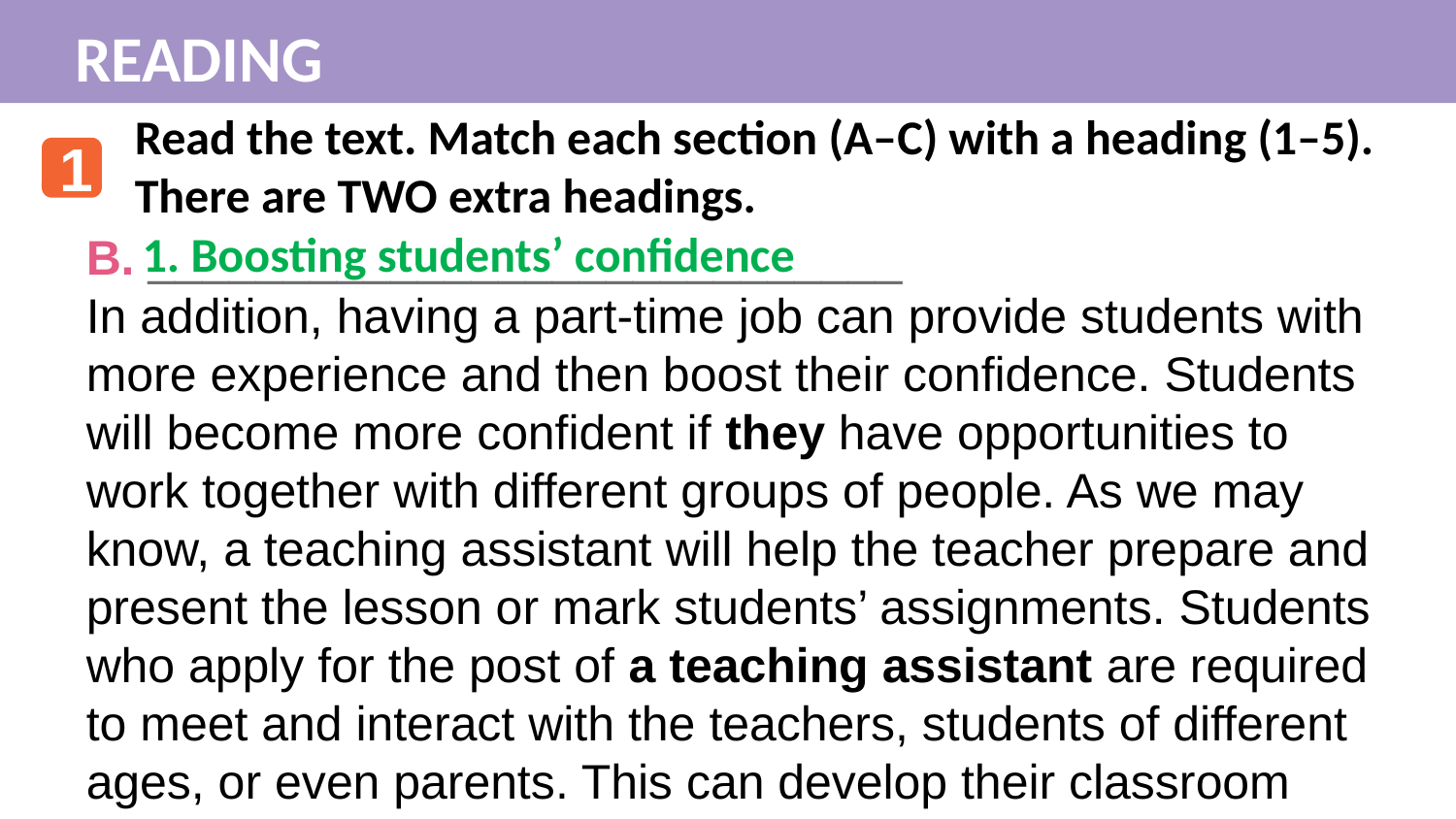

READING
Read the text. Match each section (A–C) with a heading (1–5). There are TWO extra headings.
1

1. Boosting students’ confidence
B. ____________________________
In addition, having a part-time job can provide students with more experience and then boost their confidence. Students will become more confident if they have opportunities to work together with different groups of people. As we may know, a teaching assistant will help the teacher prepare and present the lesson or mark students’ assignments. Students who apply for the post of a teaching assistant are required to meet and interact with the teachers, students of different ages, or even parents. This can develop their classroom experience as well as confidence.